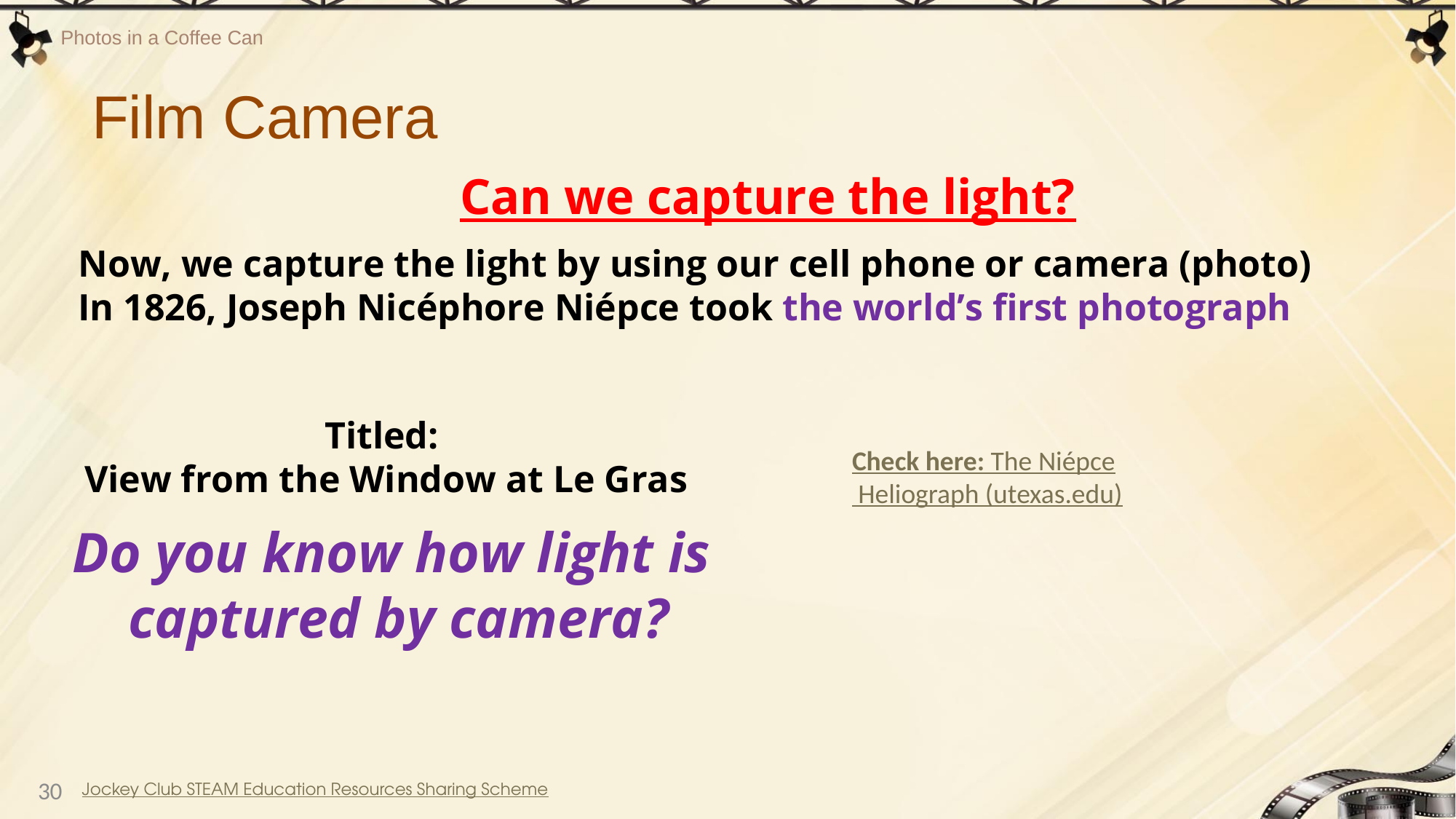

# Film Camera
Can we capture the light?
Now, we capture the light by using our cell phone or camera (photo)
In 1826, Joseph Nicéphore Niépce took the world’s first photograph
Titled:
View from the Window at Le Gras
Check here: The Niépce Heliograph (utexas.edu)
Do you know how light is
captured by camera?
30